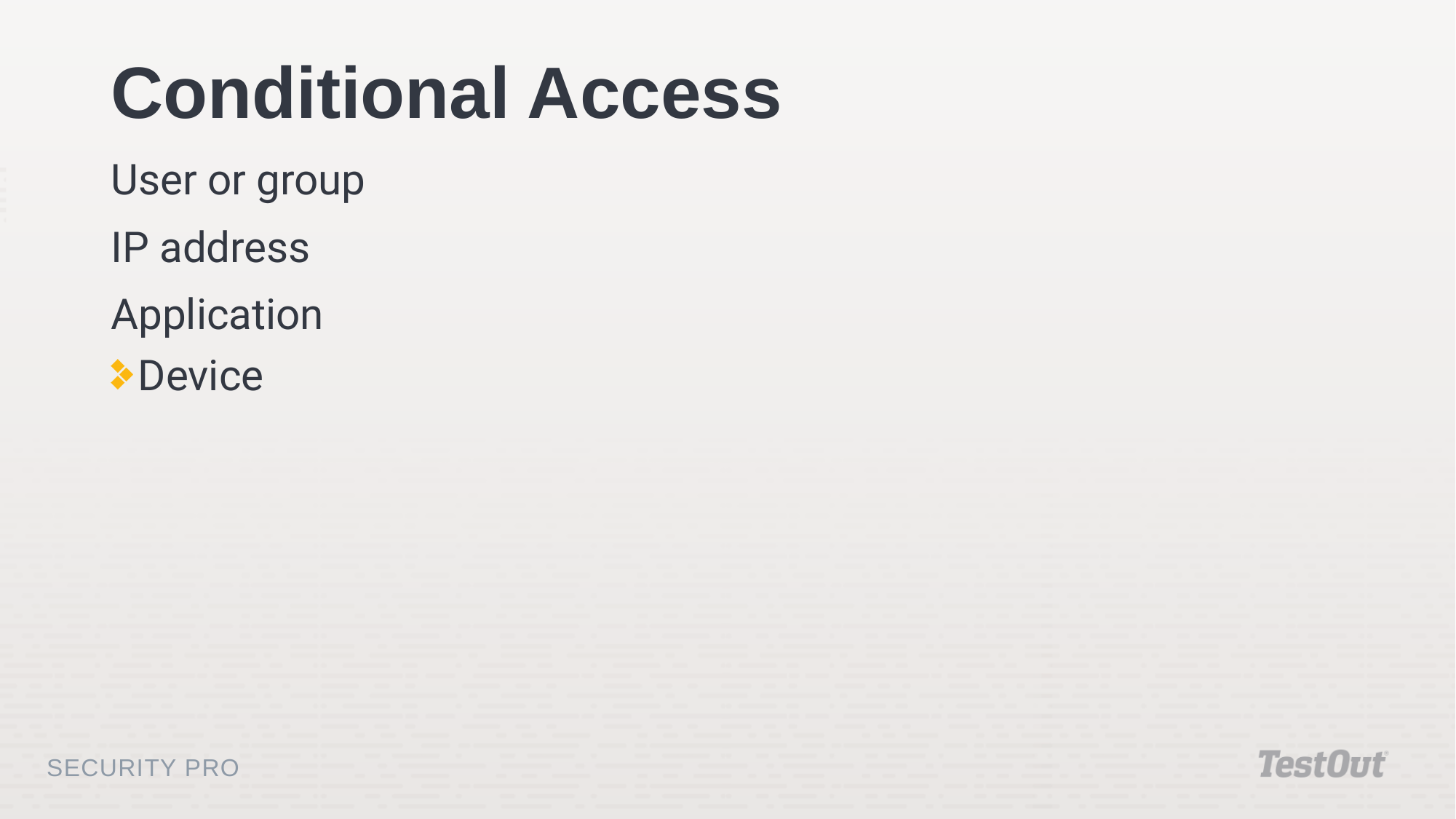

# Conditional Access
User or group
IP address
Application
Device
Security Pro